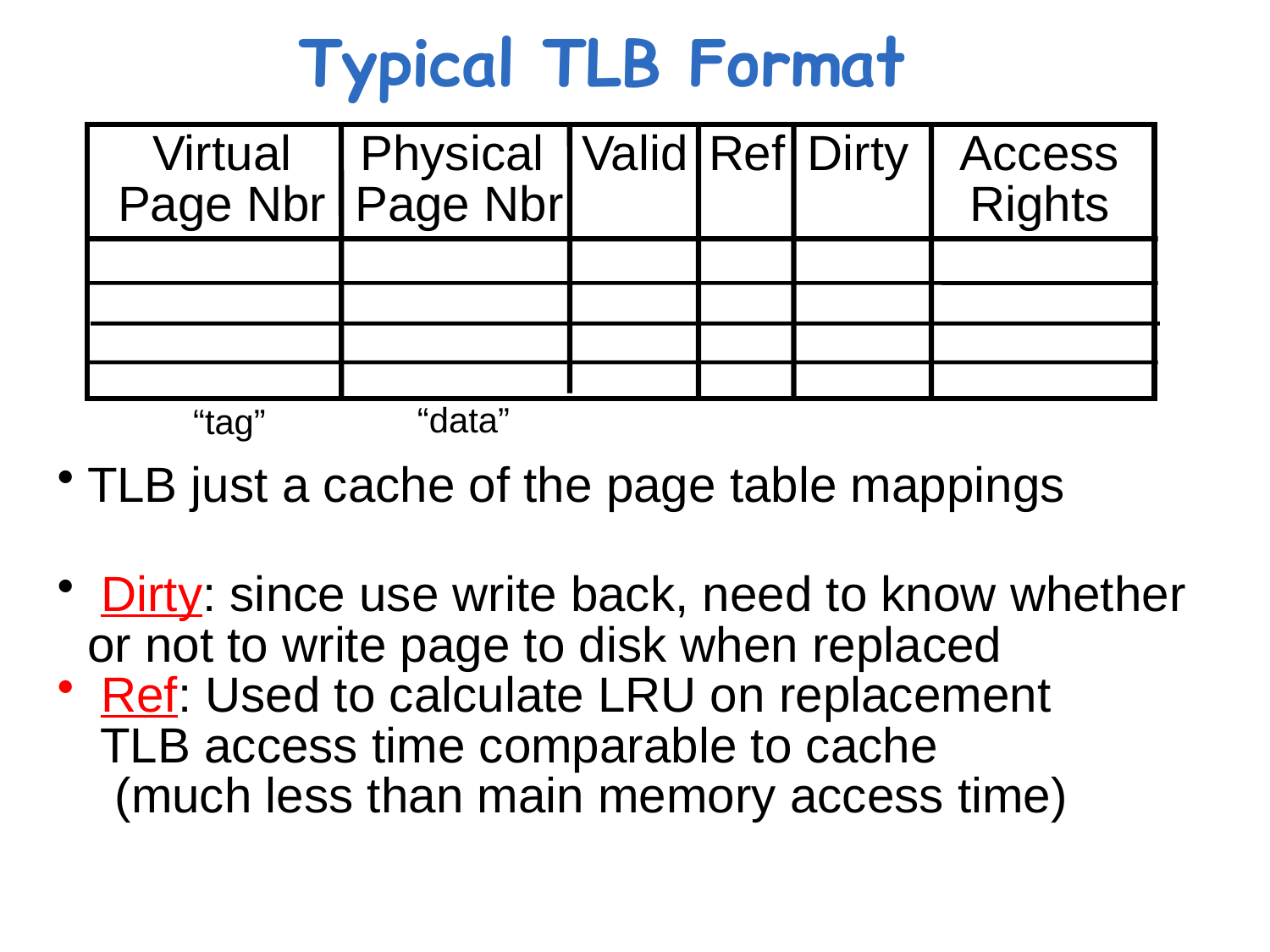

# Typical TLB Format

	Virtual	Physical	Valid	Ref 	Dirty 	Access
	Page Nbr	 Page Nbr				Rights

“data”
“tag”
TLB just a cache of the page table mappings
 Dirty: since use write back, need to know whether or not to write page to disk when replaced
 Ref: Used to calculate LRU on replacement
 TLB access time comparable to cache
  (much less than main memory access time)